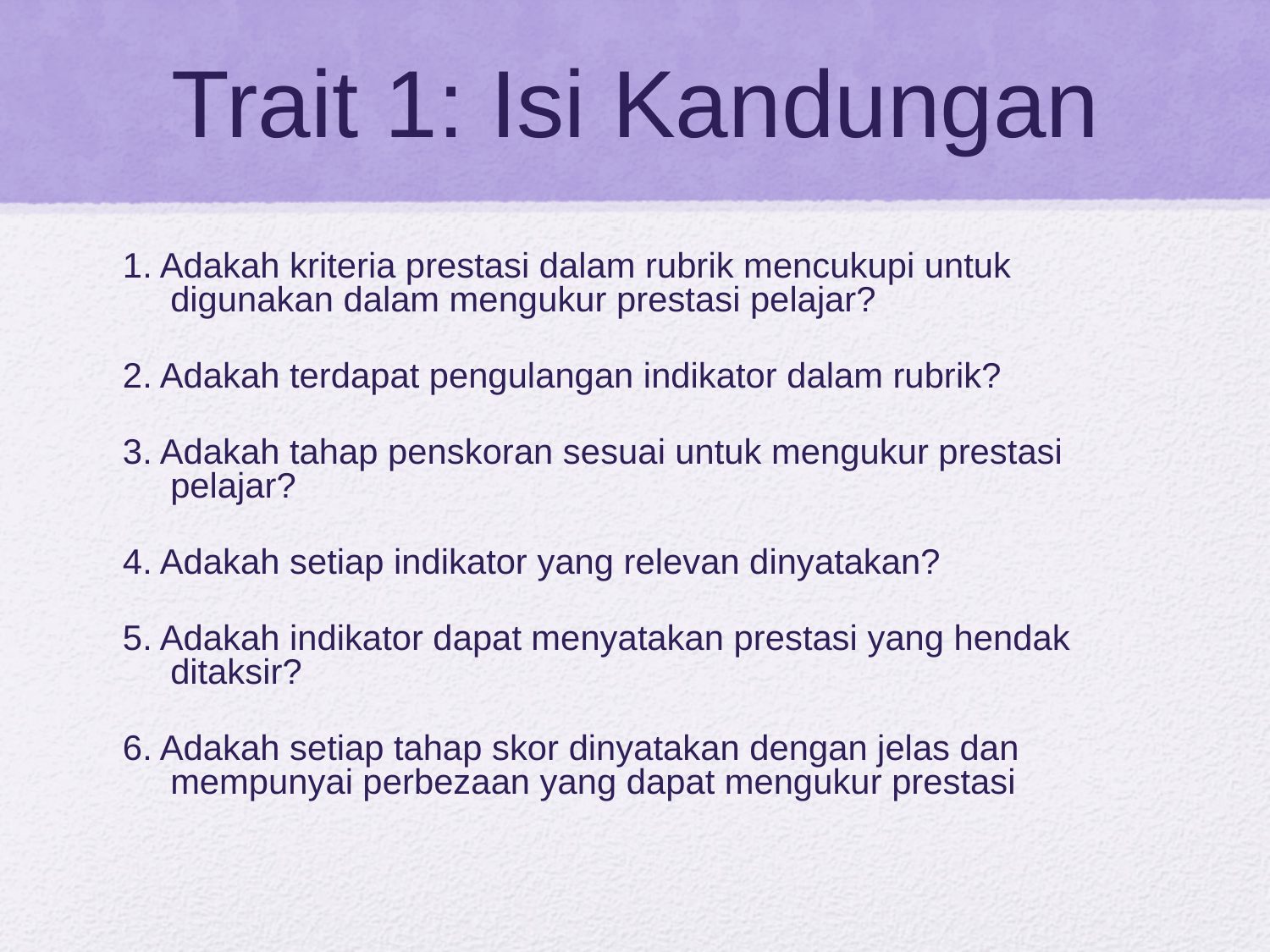

# Trait 1: Isi Kandungan
1. Adakah kriteria prestasi dalam rubrik mencukupi untuk digunakan dalam mengukur prestasi pelajar?
2. Adakah terdapat pengulangan indikator dalam rubrik?
3. Adakah tahap penskoran sesuai untuk mengukur prestasi pelajar?
4. Adakah setiap indikator yang relevan dinyatakan?
5. Adakah indikator dapat menyatakan prestasi yang hendak ditaksir?
6. Adakah setiap tahap skor dinyatakan dengan jelas dan mempunyai perbezaan yang dapat mengukur prestasi